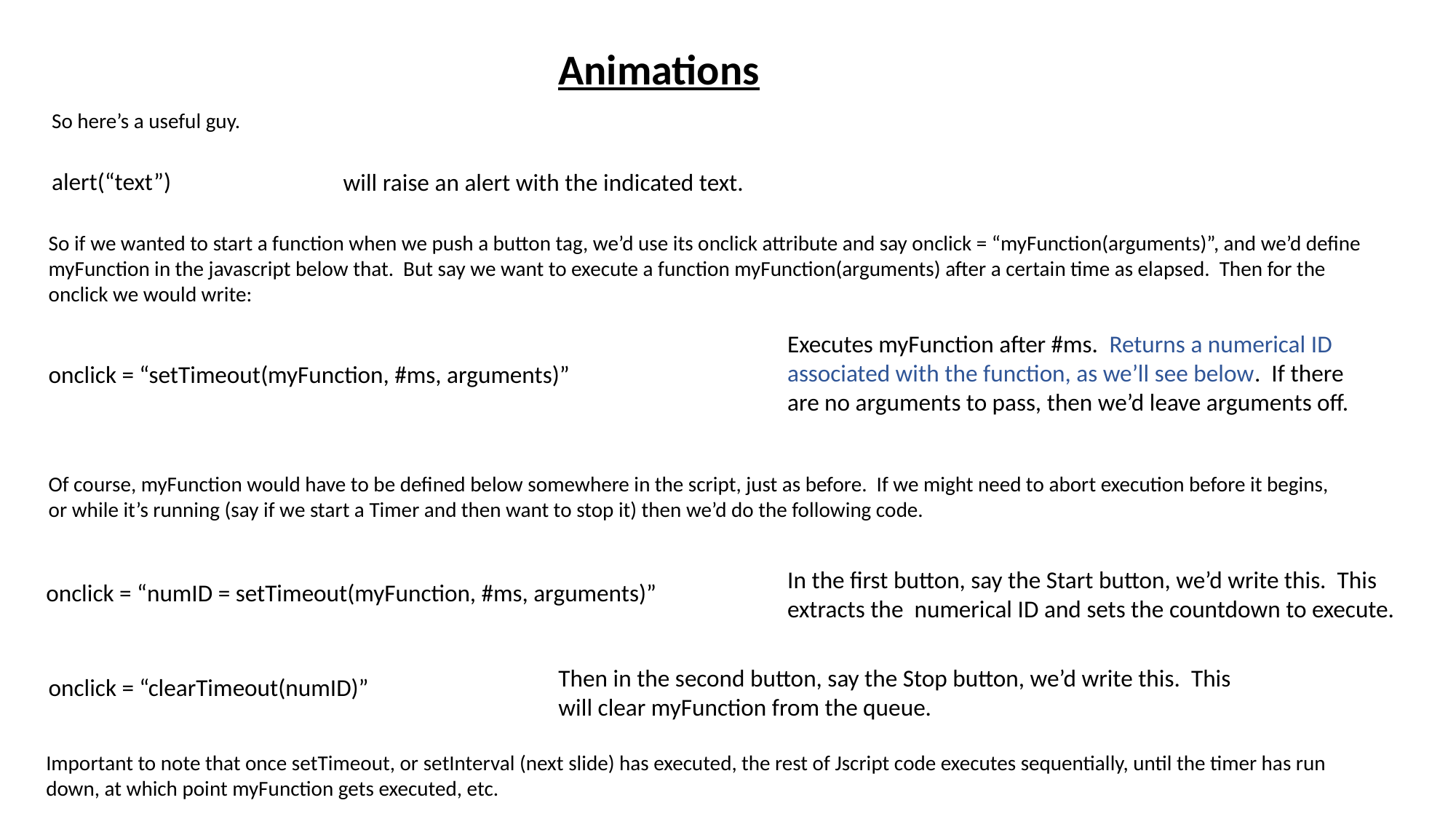

Animations
So here’s a useful guy.
alert(“text”)
will raise an alert with the indicated text.
So if we wanted to start a function when we push a button tag, we’d use its onclick attribute and say onclick = “myFunction(arguments)”, and we’d define myFunction in the javascript below that.  But say we want to execute a function myFunction(arguments) after a certain time as elapsed.  Then for the onclick we would write:
Executes myFunction after #ms.  Returns a numerical ID associated with the function, as we’ll see below.  If there are no arguments to pass, then we’d leave arguments off.
onclick = “setTimeout(myFunction, #ms, arguments)”
Of course, myFunction would have to be defined below somewhere in the script, just as before.  If we might need to abort execution before it begins, or while it’s running (say if we start a Timer and then want to stop it) then we’d do the following code.
In the first button, say the Start button, we’d write this.  This extracts the  numerical ID and sets the countdown to execute.
onclick = “numID = setTimeout(myFunction, #ms, arguments)”
Then in the second button, say the Stop button, we’d write this.  This will clear myFunction from the queue.
onclick = “clearTimeout(numID)”
Important to note that once setTimeout, or setInterval (next slide) has executed, the rest of Jscript code executes sequentially, until the timer has run down, at which point myFunction gets executed, etc.